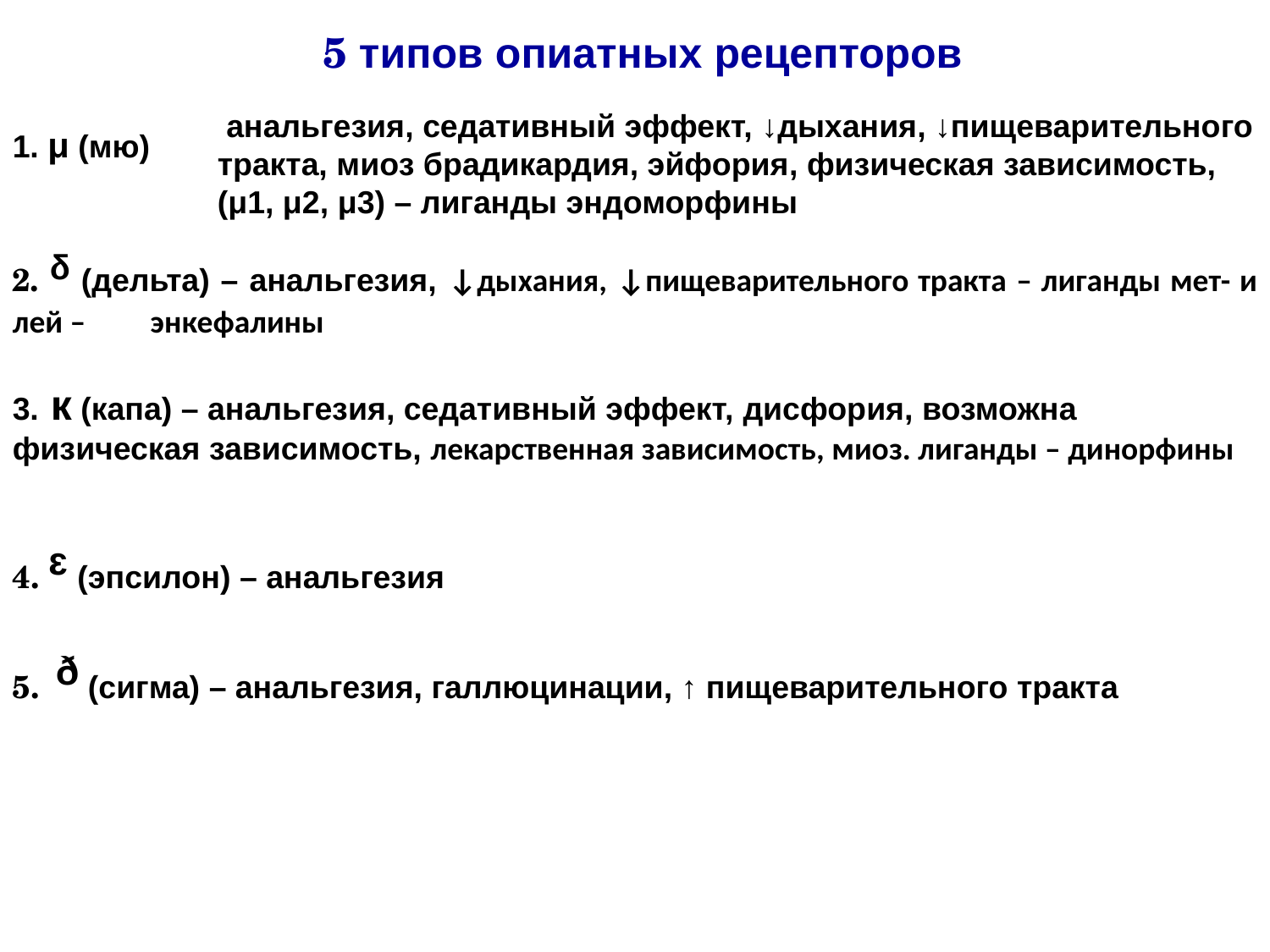

5 типов опиатных рецепторов
 анальгезия, седативный эффект, ↓дыхания, ↓пищеварительного тракта, миоз брадикардия, эйфория, физическая зависимость,
(μ1, μ2, μ3) – лиганды эндоморфины
1. μ (мю)
2. ᵟ (дельта) – анальгезия, ↓дыхания, ↓пищеварительного тракта – лиганды мет- и лей –         энкефалины

3. к (капа) – анальгезия, седативный эффект, дисфория, возможна физическая зависимость, лекарственная зависимость, миоз. лиганды – динорфины

4. ᵋ (эпсилон) – анальгезия
5. ᶞ (сигма) – анальгезия, галлюцинации, ↑ пищеварительного тракта